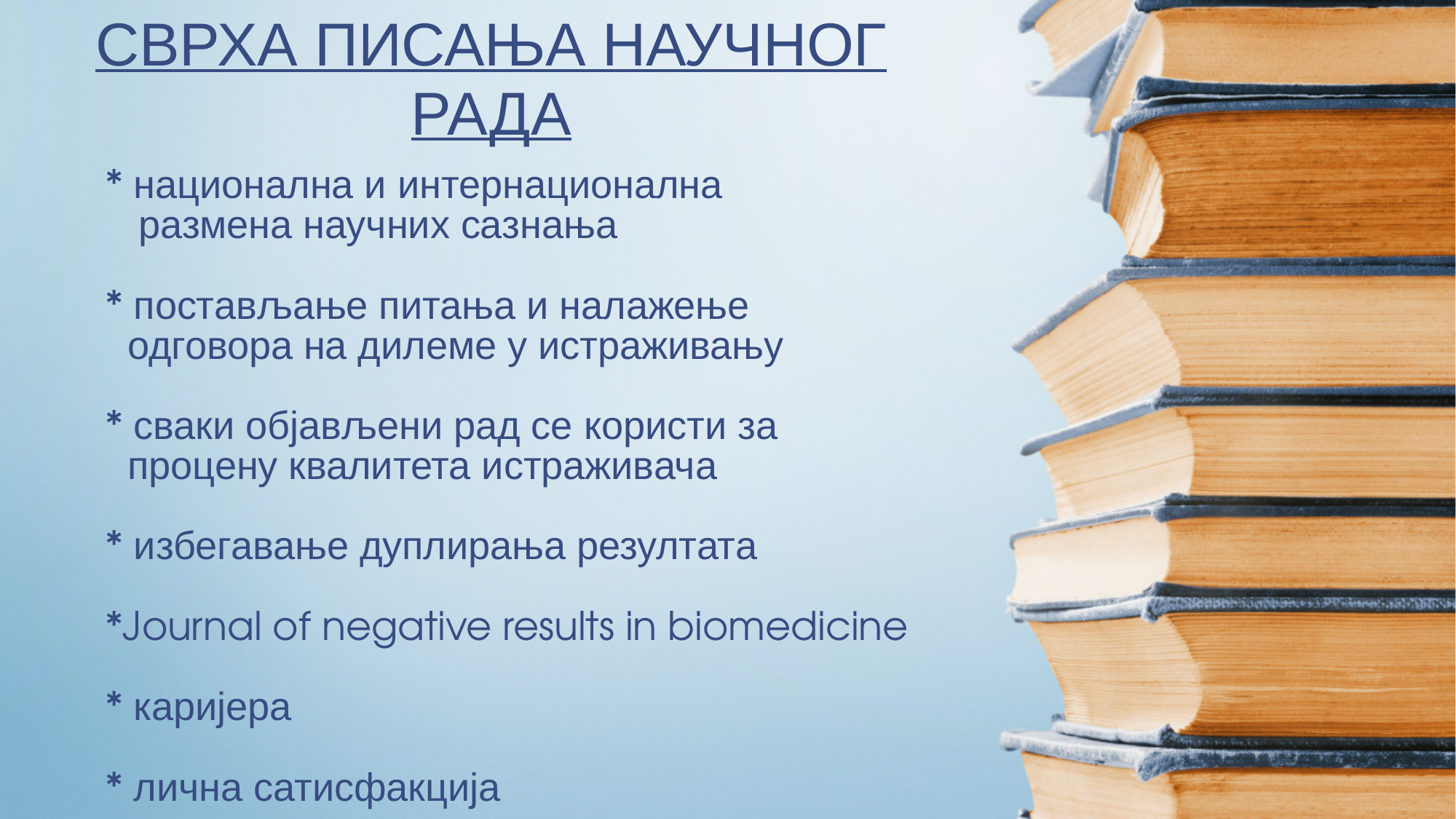

СВРХА ПИСАЊА НАУЧНОГ РАДА
# * национална и интернационална размена научних сазнања * постављање питања и налажење одговора на дилеме у истраживању * сваки објављени рад се користи за процену квалитета истраживача * избегавање дуплирања резултата *Journal of negative results in biomedicine * каријера * лична сатисфакција